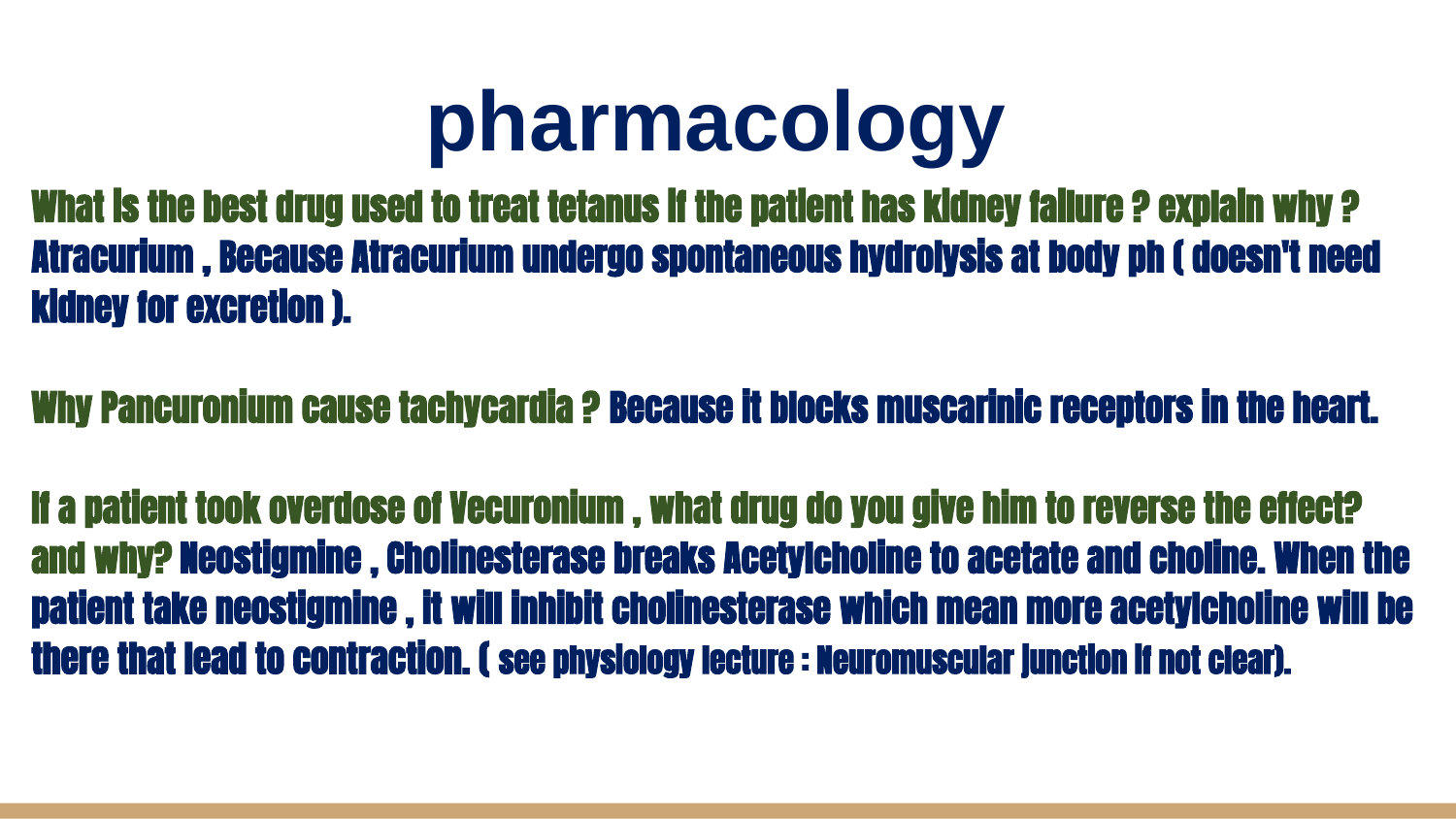

# pharmacology
What is the best drug used to treat tetanus if the patient has kidney failure ? explain why ? Atracurium , Because Atracurium undergo spontaneous hydrolysis at body ph ( doesn't need kidney for excretion ).

Why Pancuronium cause tachycardia ? Because it blocks muscarinic receptors in the heart.

If a patient took overdose of Vecuronium , what drug do you give him to reverse the effect? and why? Neostigmine , Cholinesterase breaks Acetylcholine to acetate and choline. When the patient take neostigmine , it will inhibit cholinesterase which mean more acetylcholine will be there that lead to contraction. ( see physiology lecture : Neuromuscular junction if not clear).